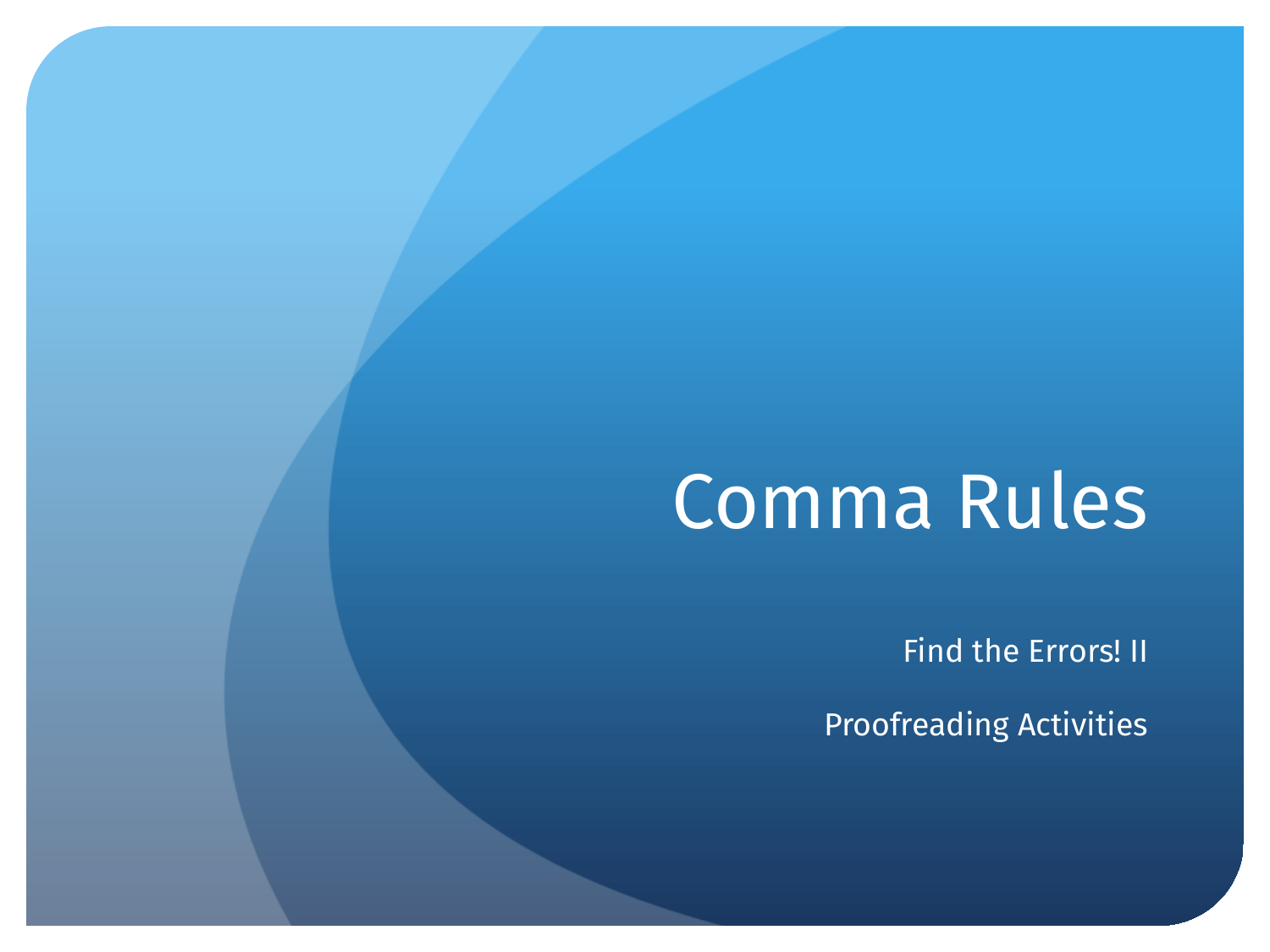

# Comma Rules

Find the Errors! II
Proofreading Activities